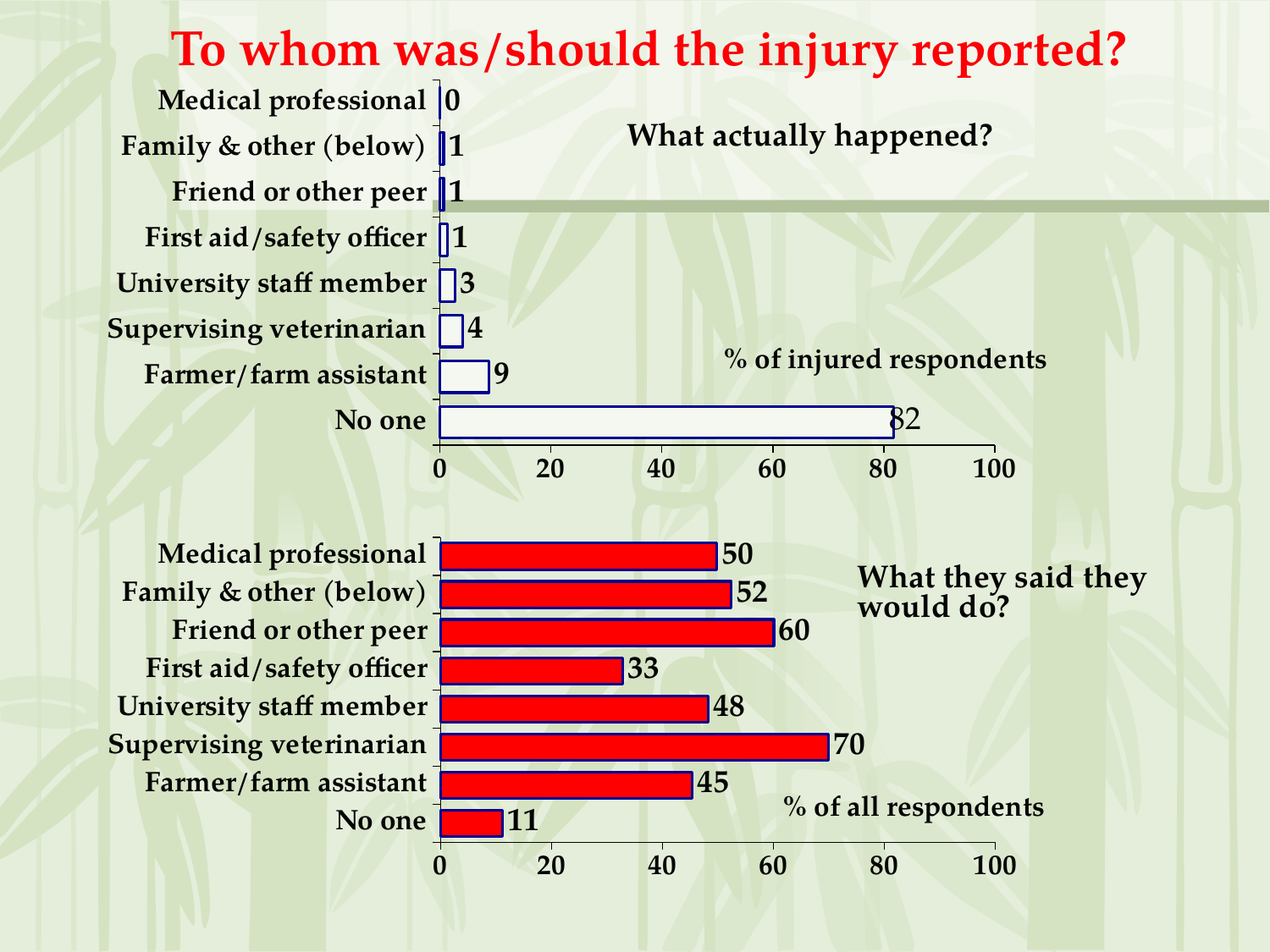

# To whom was/should the injury reported?

### Chart

| Category | Percent |
|---|---|
| No one | 81.75675675675674 |
| Farmer/farm assistant | 8.783783783783782 |
| Supervising veterinarian | 4.054054054054053 |
| University staff member | 2.702702702702703 |
| First aid/safety officer | 1.351351351351351 |
| Friend or other peer | 0.675675675675676 |
| Family & other (below) | 0.675675675675676 |
| Medical professional | 0.0 |
What actually happened?

### Chart

| Category | Percent |
|---|---|
| No one | 11.18210862619808 |
| Farmer/farm assistant | 45.3674121405751 |
| Supervising veterinarian | 69.96805111821085 |
| University staff member | 48.24281150159744 |
| First aid/safety officer | 32.9073482428115 |
| Friend or other peer | 60.06389776357828 |
| Family & other (below) | 52.3961661341853 |
| Medical professional | 49.84025559105431 |